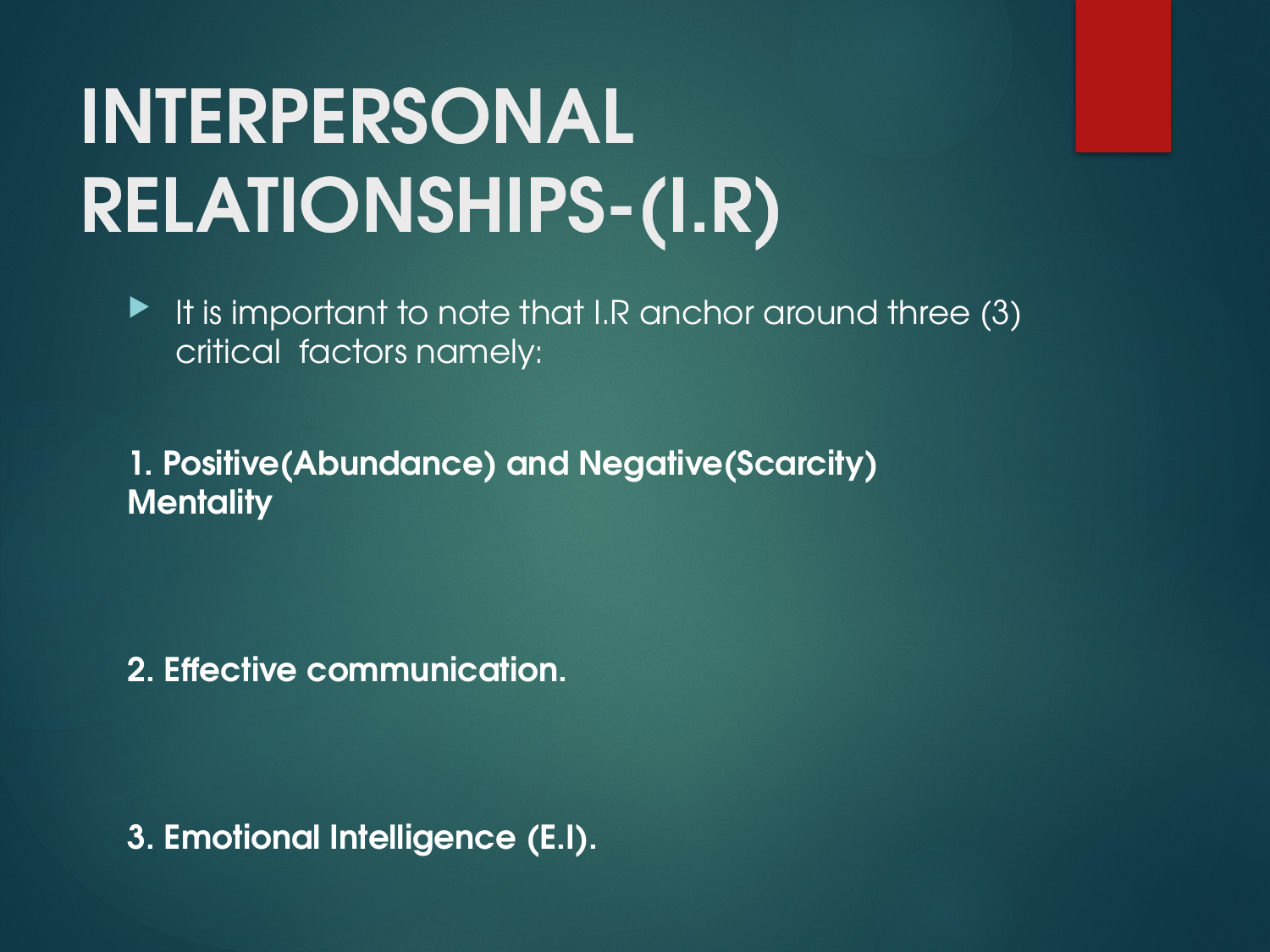

# INTERPERSONAL RELATIONSHIPS-(I.R)
It is important to note that I.R anchor around three (3) critical  factors namely:

1. Positive(Abundance) and Negative(Scarcity) Mentality

2. Effective communication.

3. Emotional Intelligence (E.I).